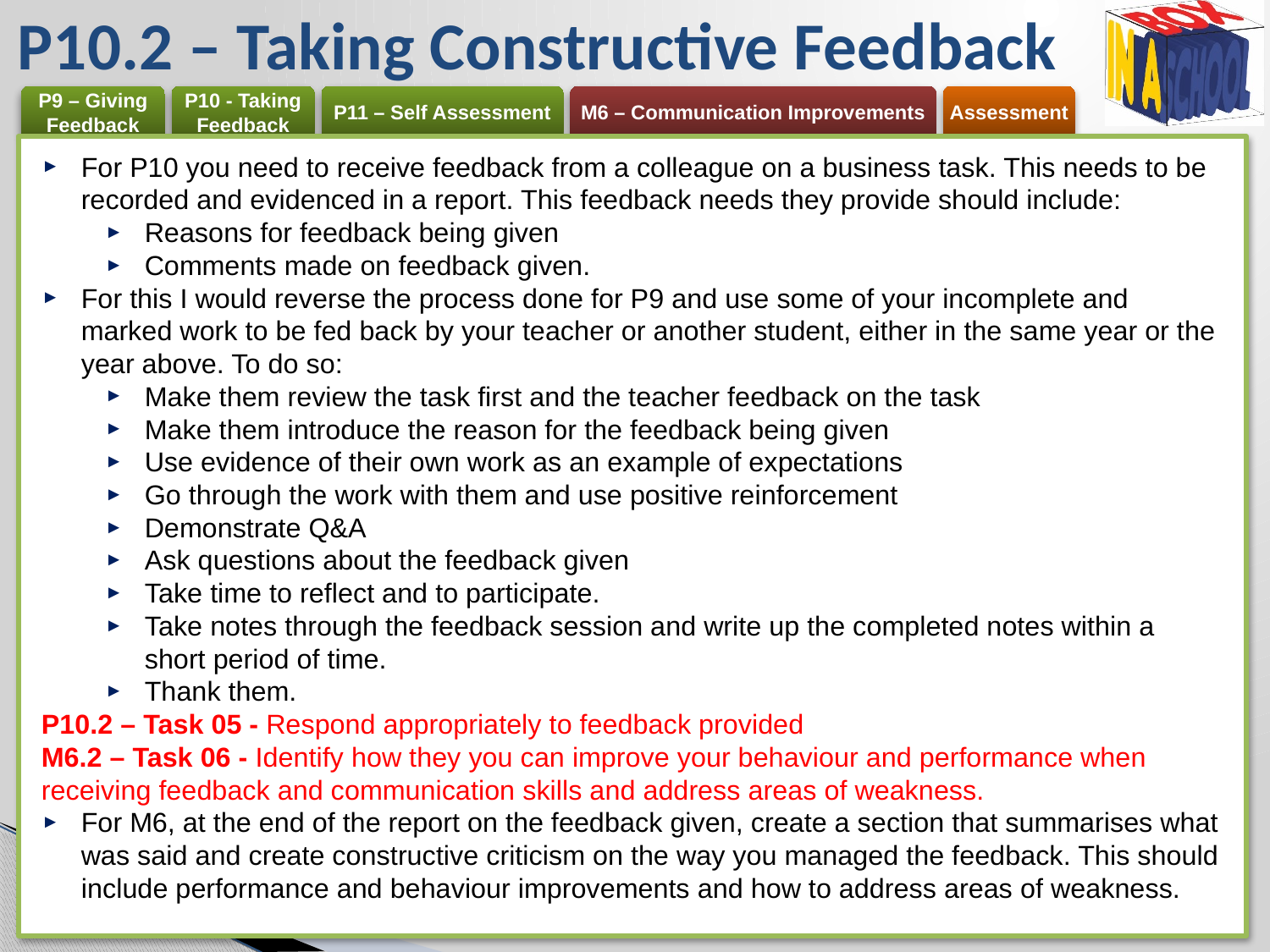

# P10.2 – Taking Constructive Feedback
For P10 you need to receive feedback from a colleague on a business task. This needs to be recorded and evidenced in a report. This feedback needs they provide should include:
Reasons for feedback being given
Comments made on feedback given.
For this I would reverse the process done for P9 and use some of your incomplete and marked work to be fed back by your teacher or another student, either in the same year or the year above. To do so:
Make them review the task first and the teacher feedback on the task
Make them introduce the reason for the feedback being given
Use evidence of their own work as an example of expectations
Go through the work with them and use positive reinforcement
Demonstrate Q&A
Ask questions about the feedback given
Take time to reflect and to participate.
Take notes through the feedback session and write up the completed notes within a short period of time.
Thank them.
P10.2 – Task 05 - Respond appropriately to feedback provided
M6.2 – Task 06 - Identify how they you can improve your behaviour and performance when receiving feedback and communication skills and address areas of weakness.
For M6, at the end of the report on the feedback given, create a section that summarises what was said and create constructive criticism on the way you managed the feedback. This should include performance and behaviour improvements and how to address areas of weakness.